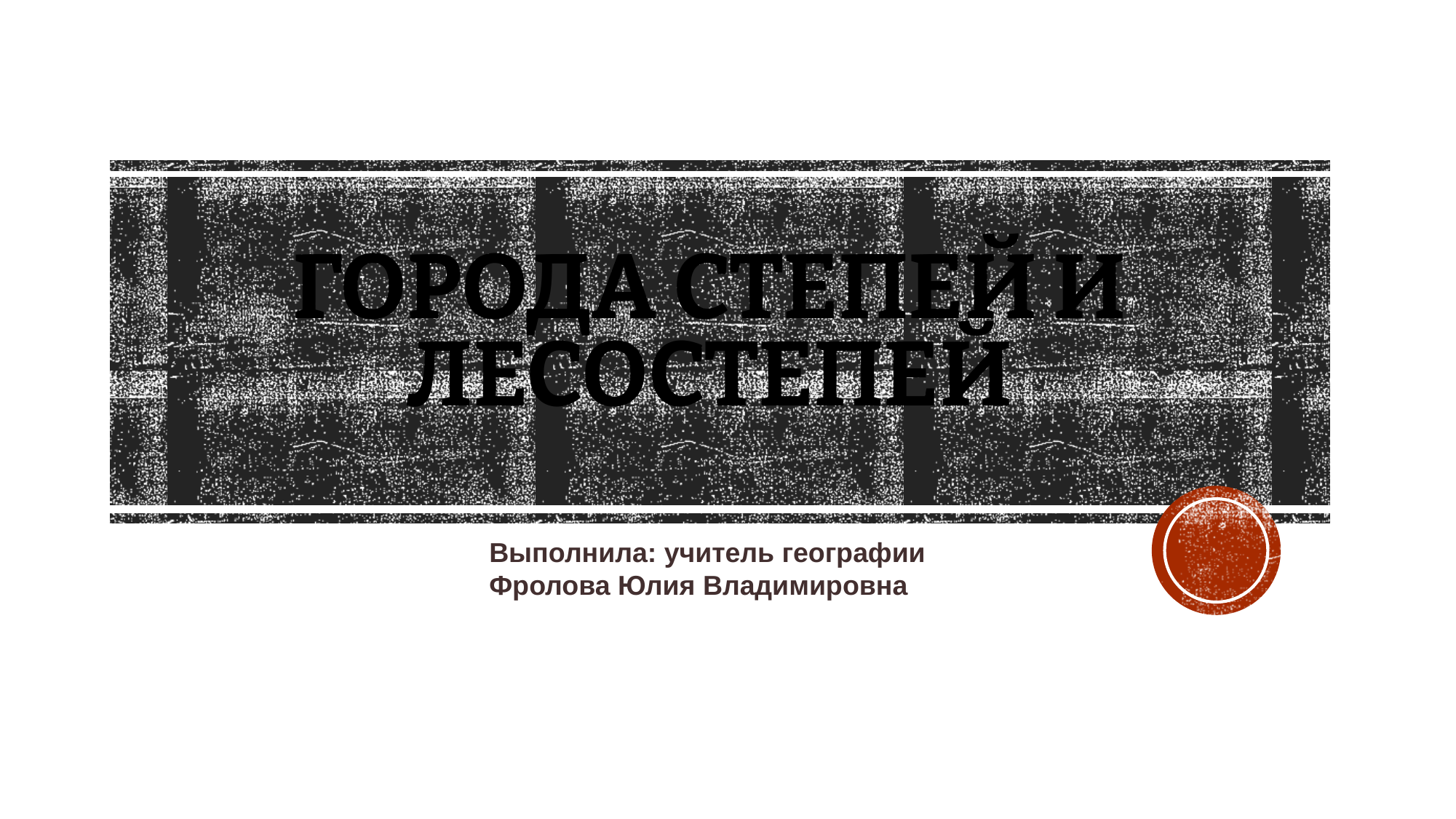

# Города степей и лесостепей
Выполнила: учитель географии
Фролова Юлия Владимировна